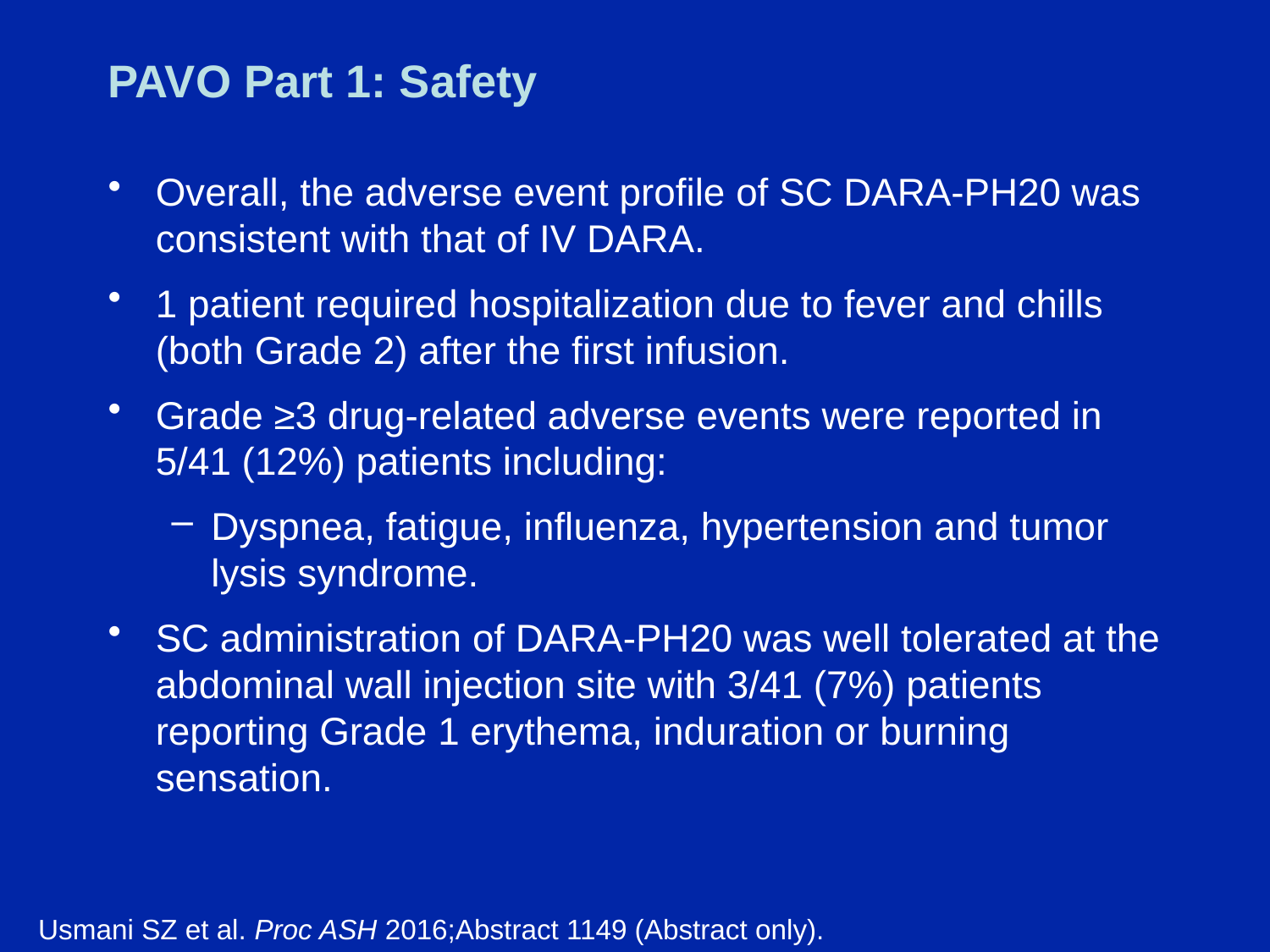

# PAVO Part 1: Safety
Overall, the adverse event profile of SC DARA-PH20 was consistent with that of IV DARA.
1 patient required hospitalization due to fever and chills (both Grade 2) after the first infusion.
Grade ≥3 drug-related adverse events were reported in 5/41 (12%) patients including:
Dyspnea, fatigue, influenza, hypertension and tumor lysis syndrome.
SC administration of DARA-PH20 was well tolerated at the abdominal wall injection site with 3/41 (7%) patients reporting Grade 1 erythema, induration or burning sensation.
Usmani SZ et al. Proc ASH 2016;Abstract 1149 (Abstract only).